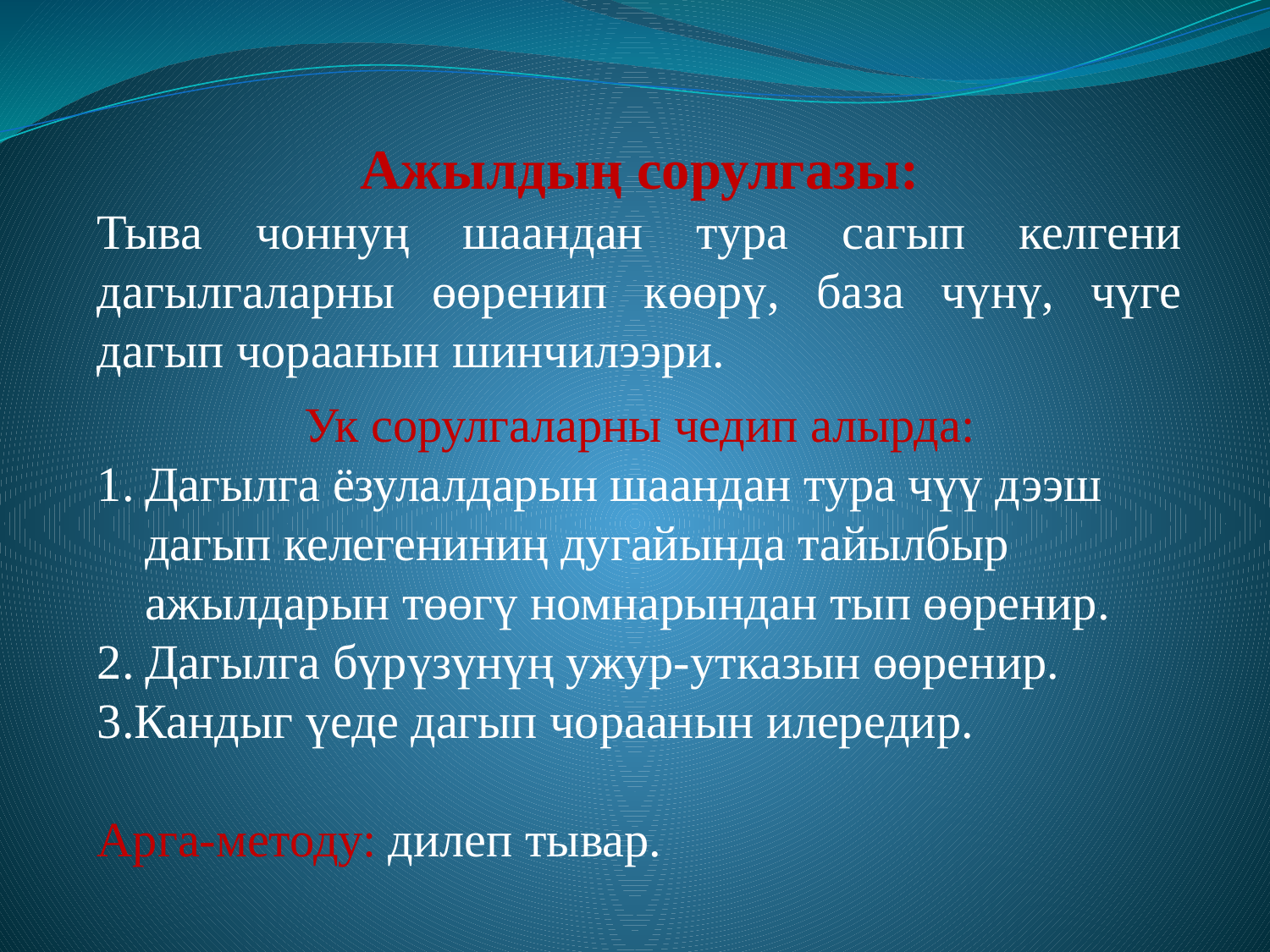

Ажылдың сорулгазы:
Тыва чоннуң шаандан тура сагып келгени дагылгаларны өөренип көөрү, база чүнү, чүге дагып чораанын шинчилээри.
Ук сорулгаларны чедип алырда:
Дагылга ёзулалдарын шаандан тура чүү дээш дагып келегениниң дугайында тайылбыр ажылдарын төөгү номнарындан тып өөренир.
Дагылга бүрүзүнүң ужур-утказын өөренир.
3.Кандыг үеде дагып чораанын илередир.

Арга-методу: дилеп тывар.